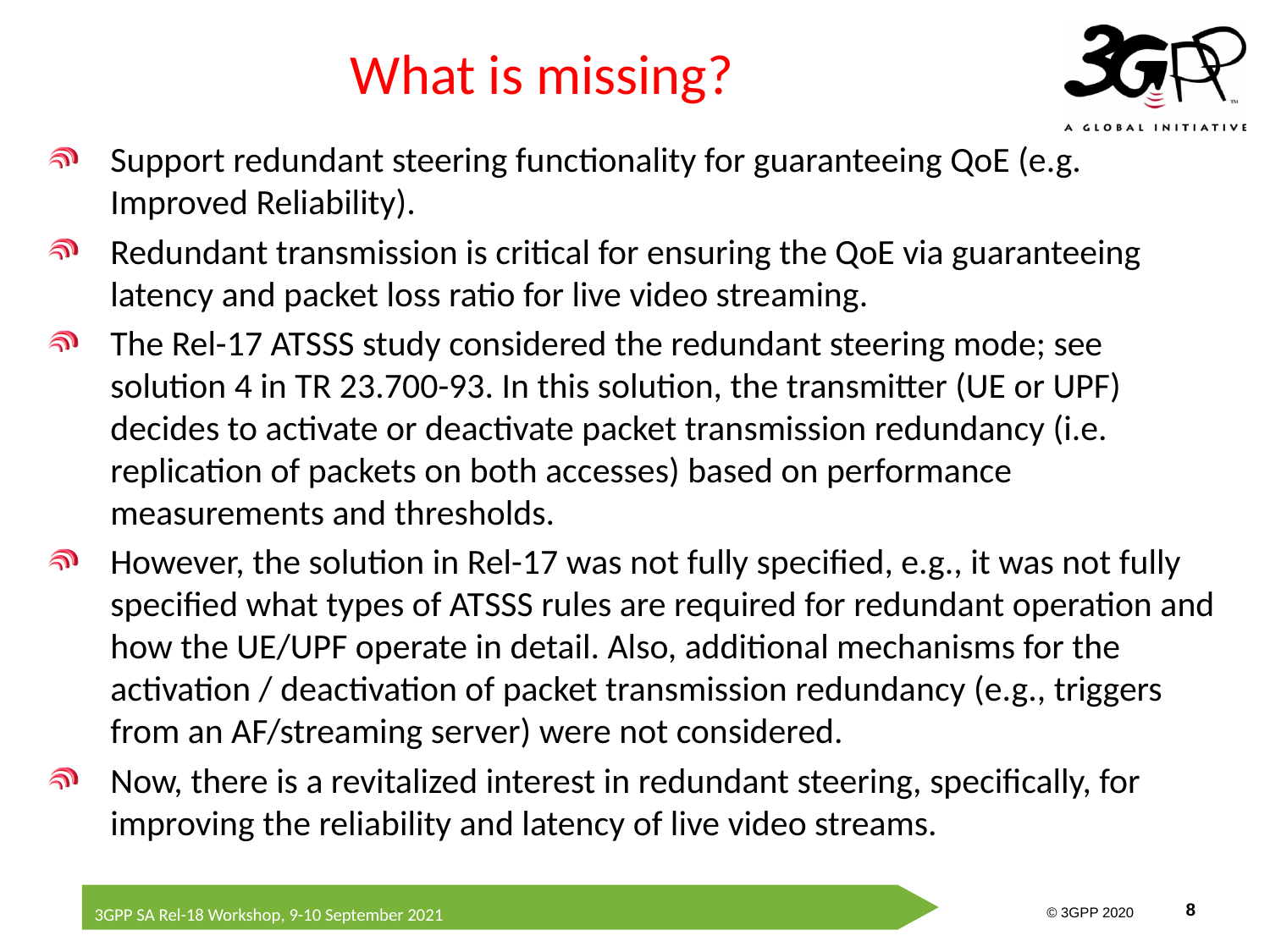

# What is missing?
Support redundant steering functionality for guaranteeing QoE (e.g. Improved Reliability).
Redundant transmission is critical for ensuring the QoE via guaranteeing latency and packet loss ratio for live video streaming.
The Rel-17 ATSSS study considered the redundant steering mode; see solution 4 in TR 23.700-93. In this solution, the transmitter (UE or UPF) decides to activate or deactivate packet transmission redundancy (i.e. replication of packets on both accesses) based on performance measurements and thresholds.
However, the solution in Rel-17 was not fully specified, e.g., it was not fully specified what types of ATSSS rules are required for redundant operation and how the UE/UPF operate in detail. Also, additional mechanisms for the activation / deactivation of packet transmission redundancy (e.g., triggers from an AF/streaming server) were not considered.
Now, there is a revitalized interest in redundant steering, specifically, for improving the reliability and latency of live video streams.